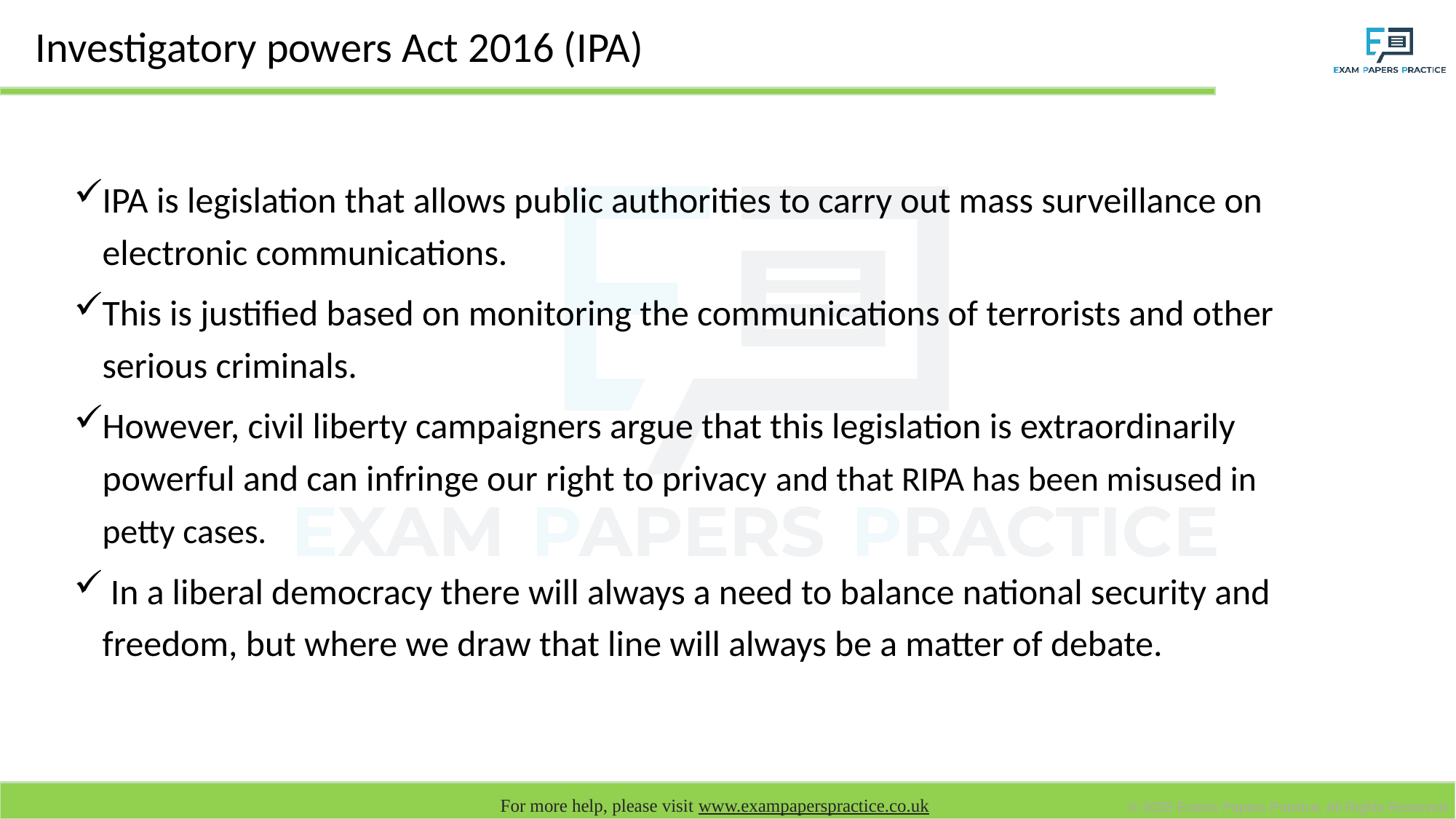

# Investigatory powers Act 2016 (IPA)
IPA is legislation that allows public authorities to carry out mass surveillance on electronic communications.
This is justified based on monitoring the communications of terrorists and other serious criminals.
However, civil liberty campaigners argue that this legislation is extraordinarily powerful and can infringe our right to privacy and that RIPA has been misused in petty cases.
 In a liberal democracy there will always a need to balance national security and freedom, but where we draw that line will always be a matter of debate.